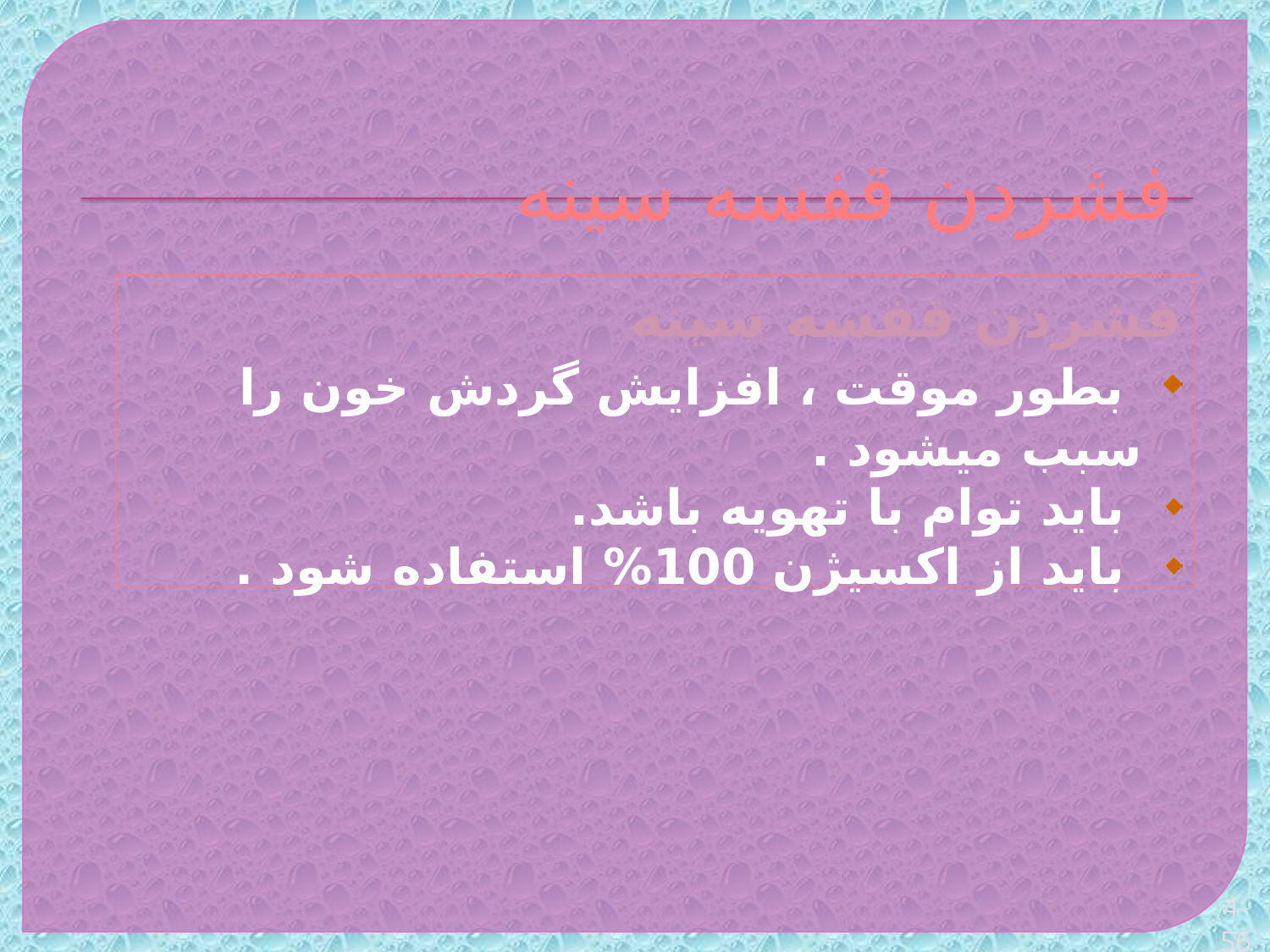

# فشردن قفسه سینه
فشردن قفسه سینه
 بطور موقت ، افزایش گردش خون را سبب میشود .
 باید توام با تهویه باشد.
 باید از اکسیژن 100% استفاده شود .
4-56